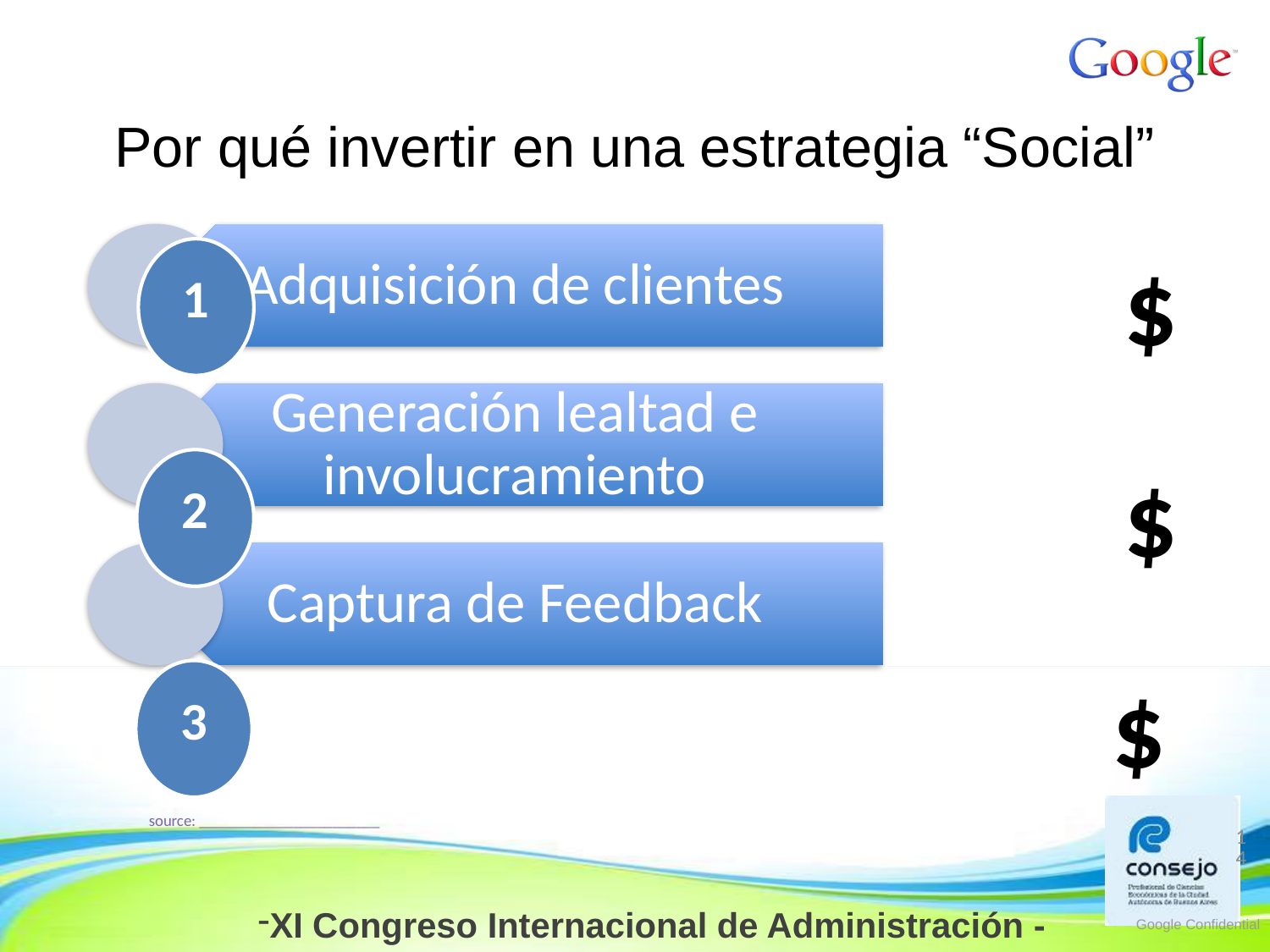

# Por qué invertir en una estrategia “Social”
Adquisición de clientes
Generación lealtad e involucramiento
Captura de Feedback
1
2
3
$
$
$
source: _______________________

14
Google Confidential